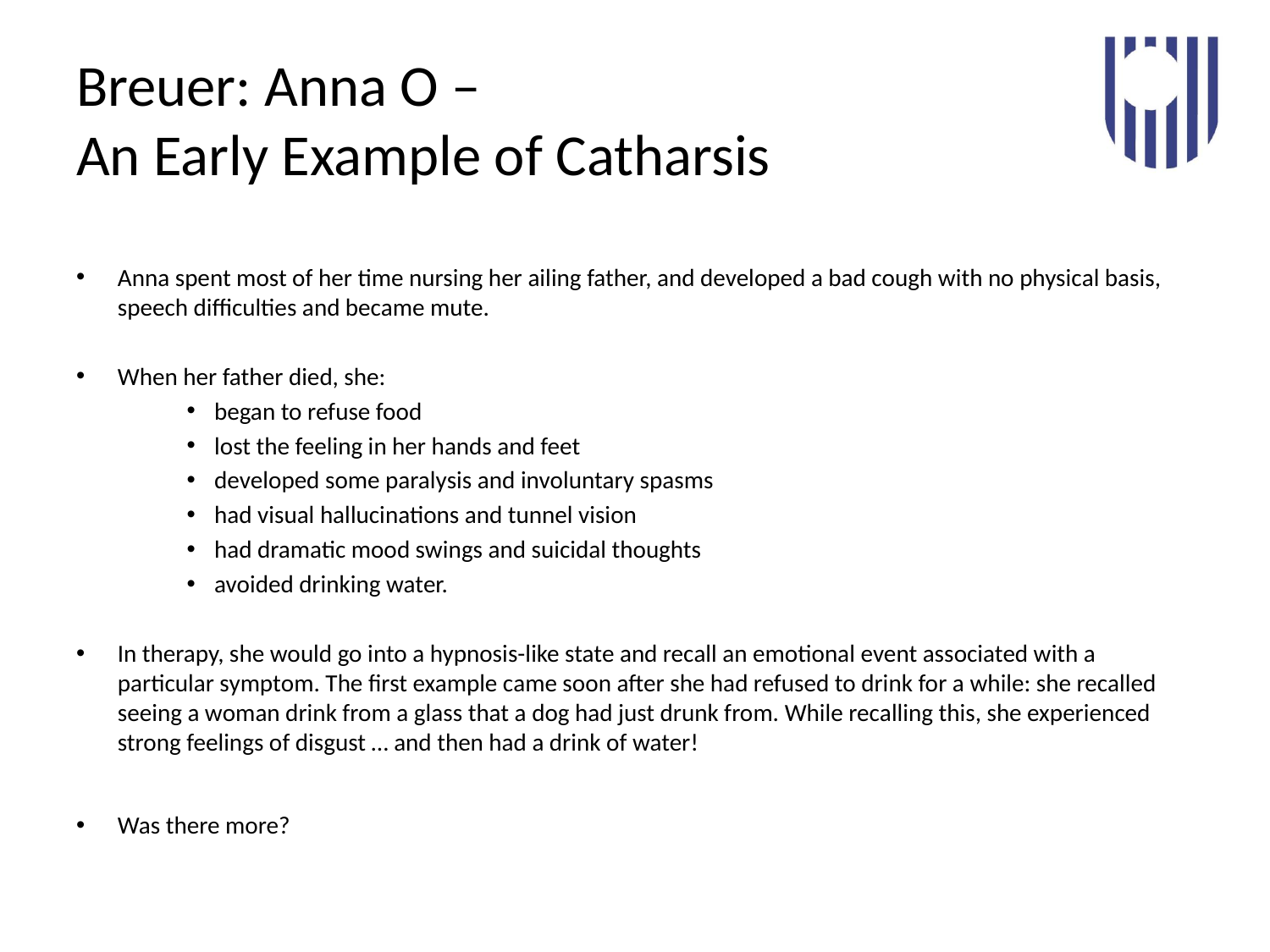

# Breuer: Anna O – An Early Example of Catharsis

Anna spent most of her time nursing her ailing father, and developed a bad cough with no physical basis, speech difficulties and became mute.

When her father died, she:
began to refuse food
lost the feeling in her hands and feet
developed some paralysis and involuntary spasms
had visual hallucinations and tunnel vision
had dramatic mood swings and suicidal thoughts
avoided drinking water.

In therapy, she would go into a hypnosis-like state and recall an emotional event associated with a particular symptom. The first example came soon after she had refused to drink for a while: she recalled seeing a woman drink from a glass that a dog had just drunk from. While recalling this, she experienced strong feelings of disgust … and then had a drink of water!

Was there more?